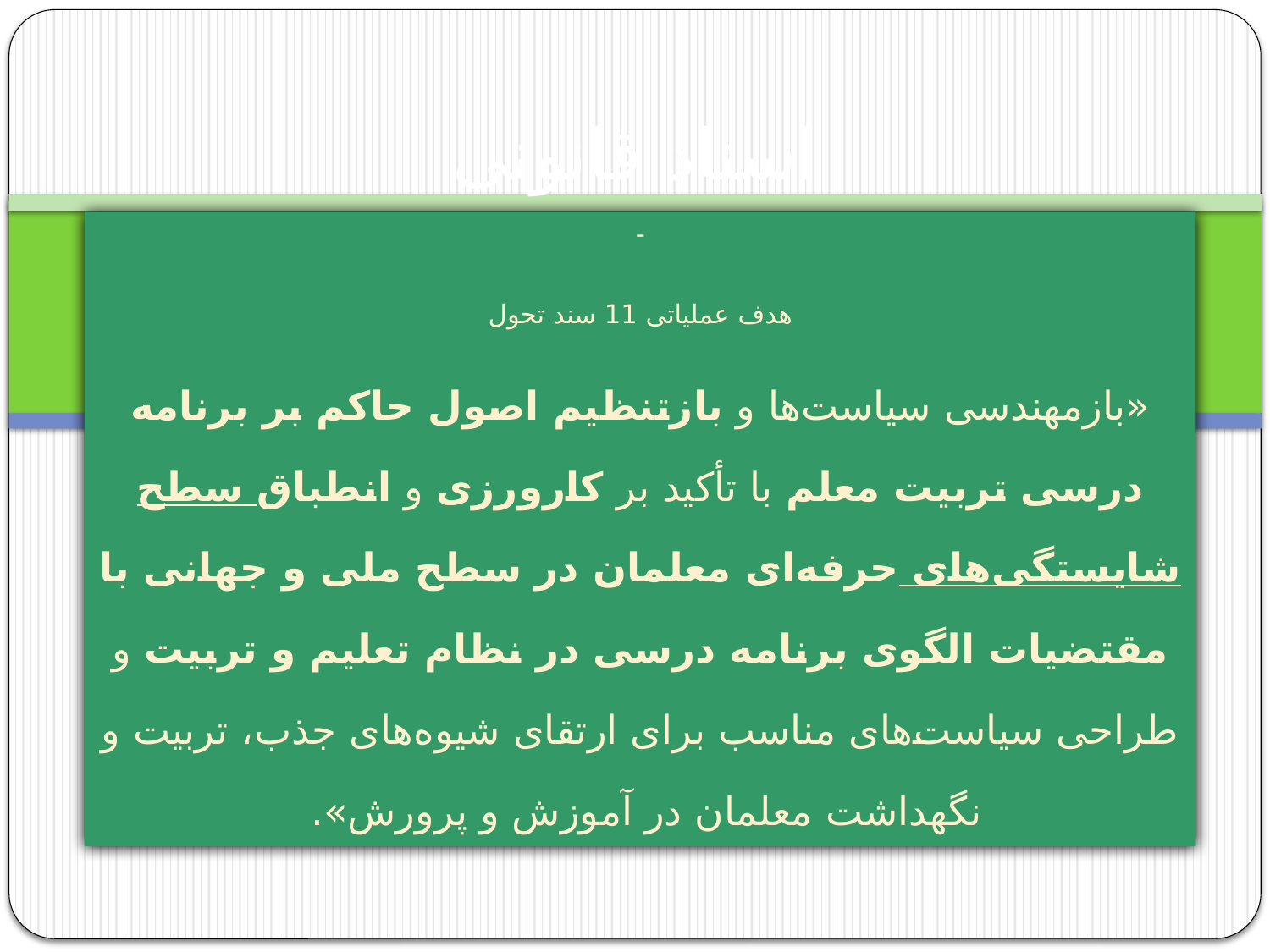

# اسناد قانونی
-
هدف عملیاتی 11 سند تحول
«بازمهندسی سیاست‌ها و بازتنظیم اصول حاکم بر برنامه‌ درسی تربیت معلم با تأکید بر کارورزی و انطباق سطح شایستگی‌های حرفه‌ای معلمان در سطح ملی و جهانی با مقتضیات الگوی برنامه درسی در نظام تعلیم و تربیت و طراحی سیاست‌های مناسب برای ارتقای شیوه‌های جذب، تربیت و نگهداشت معلمان در آموزش و پرورش».